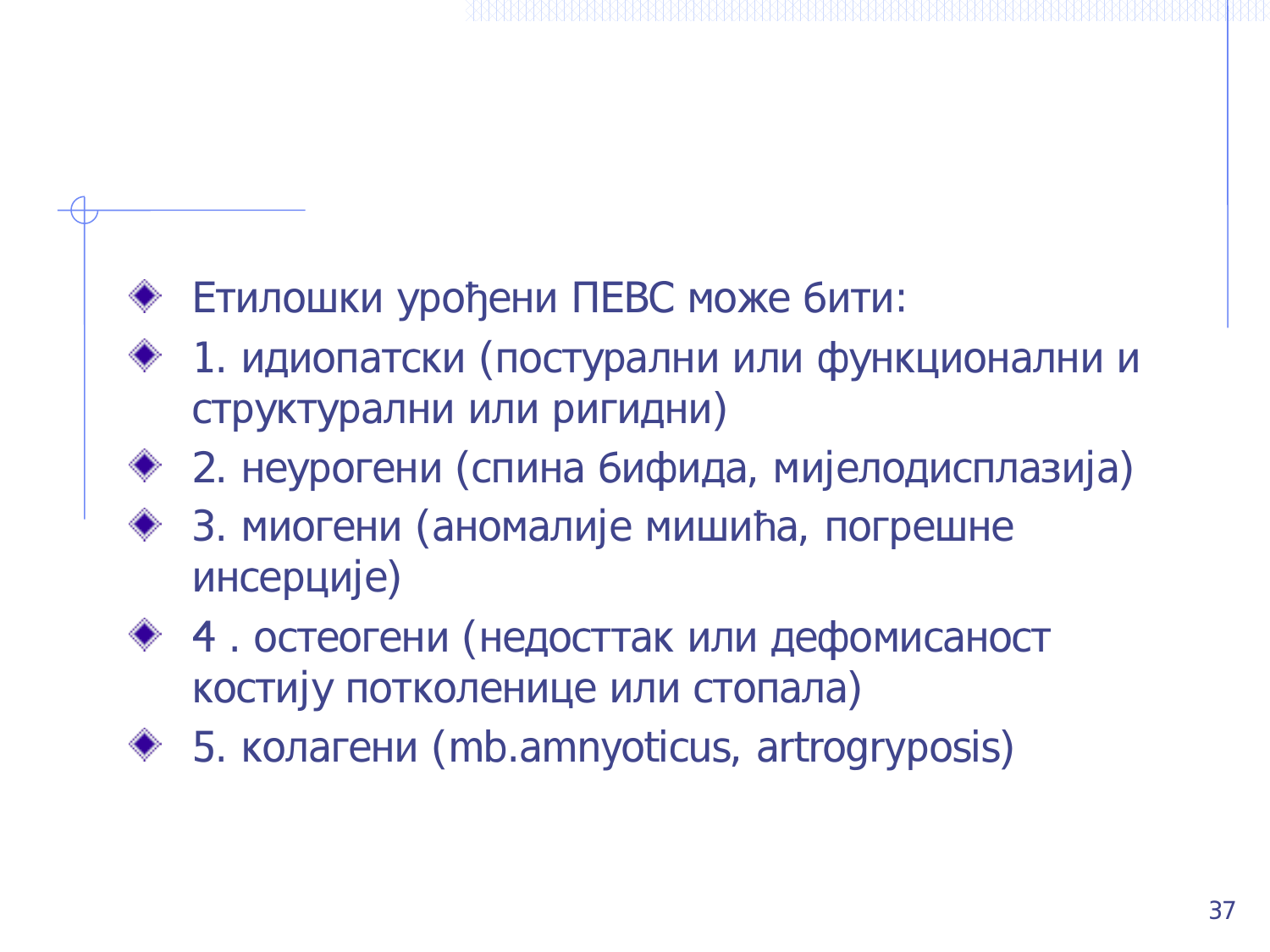

#
Етилошки урођени ПЕВС може бити:
1. идиопатски (постурални или функционални и  структурални или ригидни)
2. неурогени (спина бифида, мијелодисплазија)
3. миогени (аномалије мишића, погрешне инсерције)
4 . остеогени (недосттак или дефомисаност костију потколенице или стопала)
5. колагени (mb.amnyoticus, artrogryposis)
37